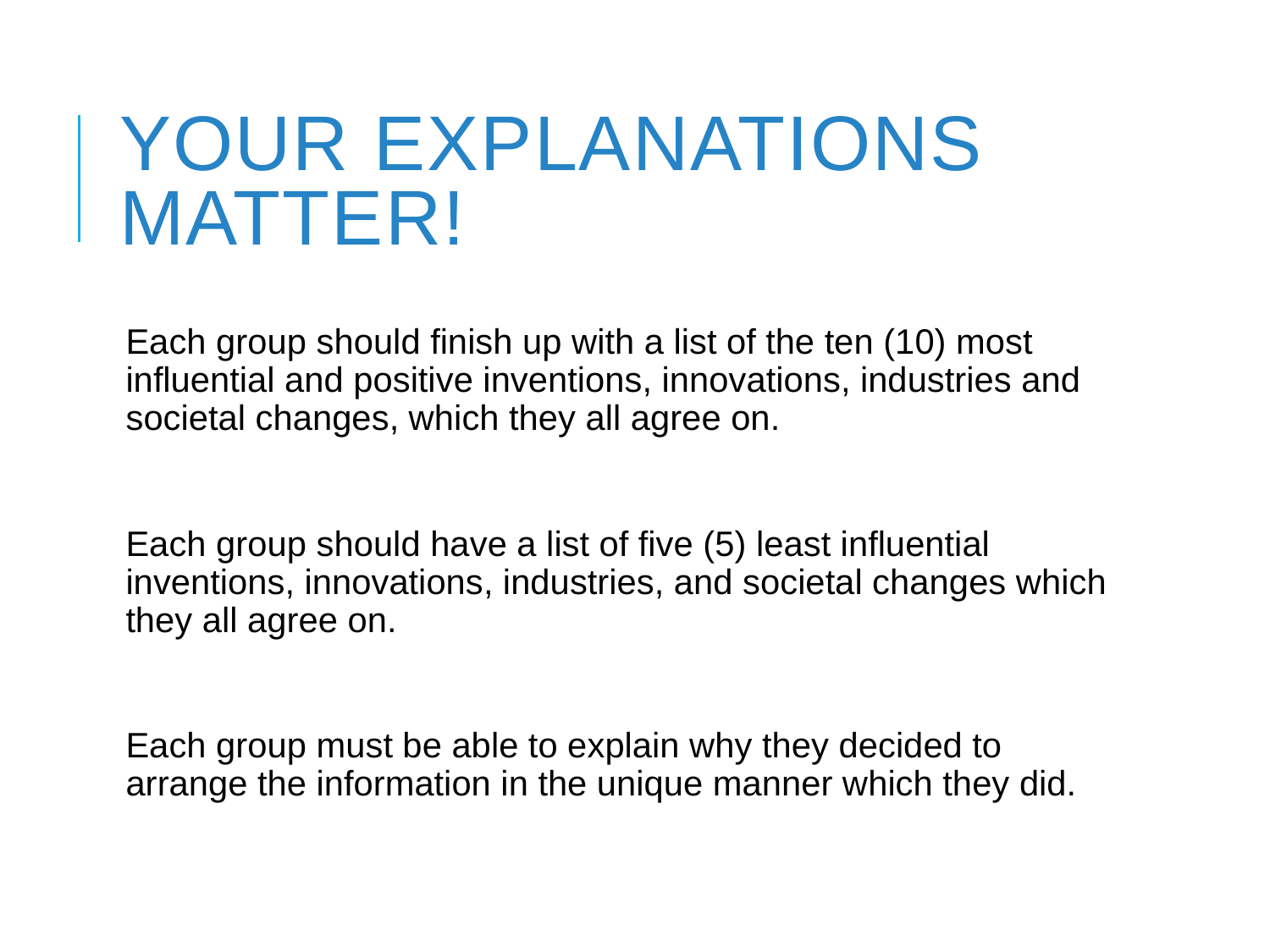

# YOUR EXPLANATIONS MATTER!
	Each group should finish up with a list of the ten (10) most influential and positive inventions, innovations, industries and societal changes, which they all agree on.

	Each group should have a list of five (5) least influential inventions, innovations, industries, and societal changes which they all agree on.

	Each group must be able to explain why they decided to arrange the information in the unique manner which they did.